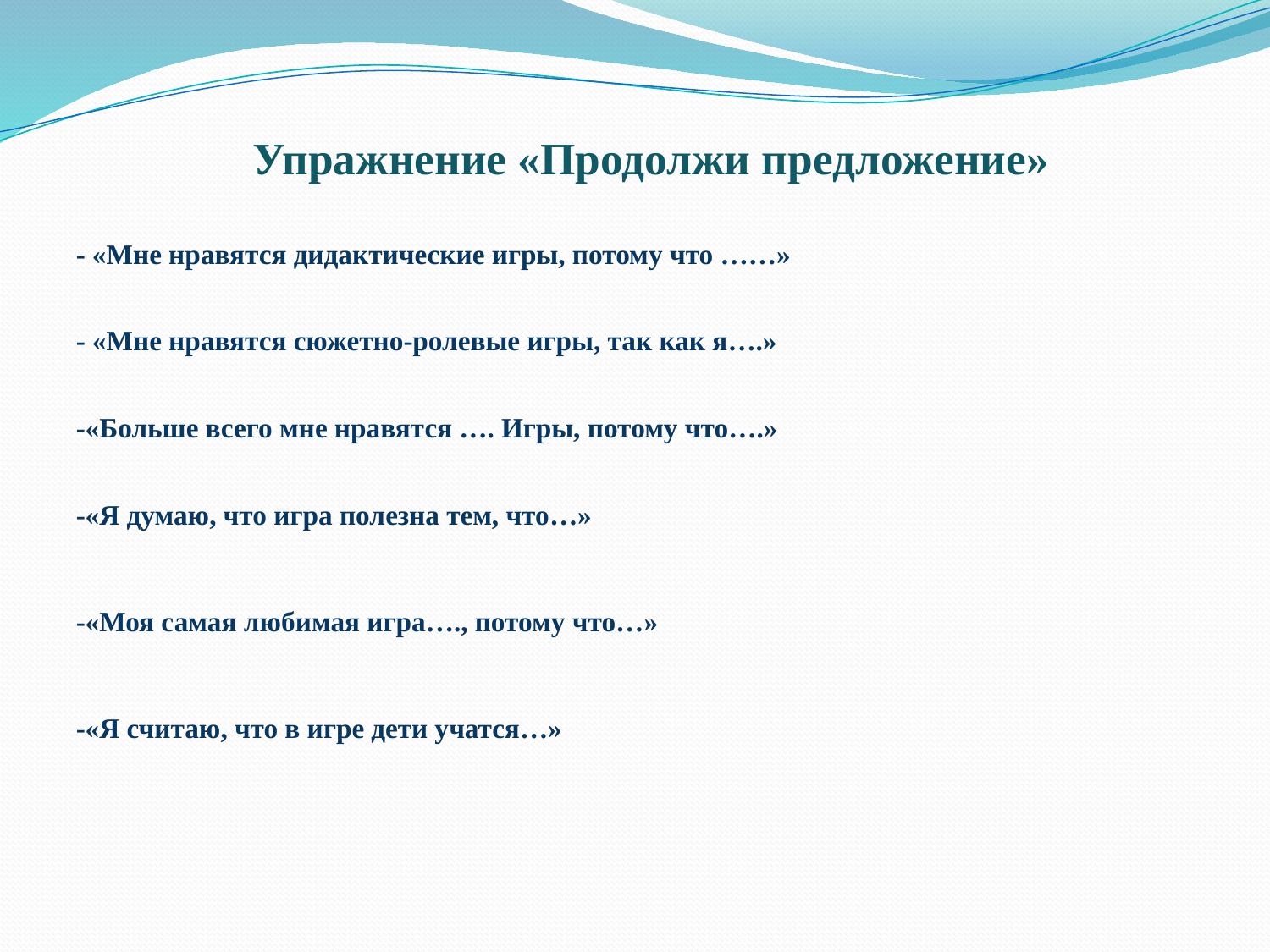

Упражнение «Продолжи предложение»
- «Мне нравятся дидактические игры, потому что ……»
- «Мне нравятся сюжетно-ролевые игры, так как я….»
-«Больше всего мне нравятся …. Игры, потому что….»
-«Я думаю, что игра полезна тем, что…»
-«Моя самая любимая игра…., потому что…»
-«Я считаю, что в игре дети учатся…»